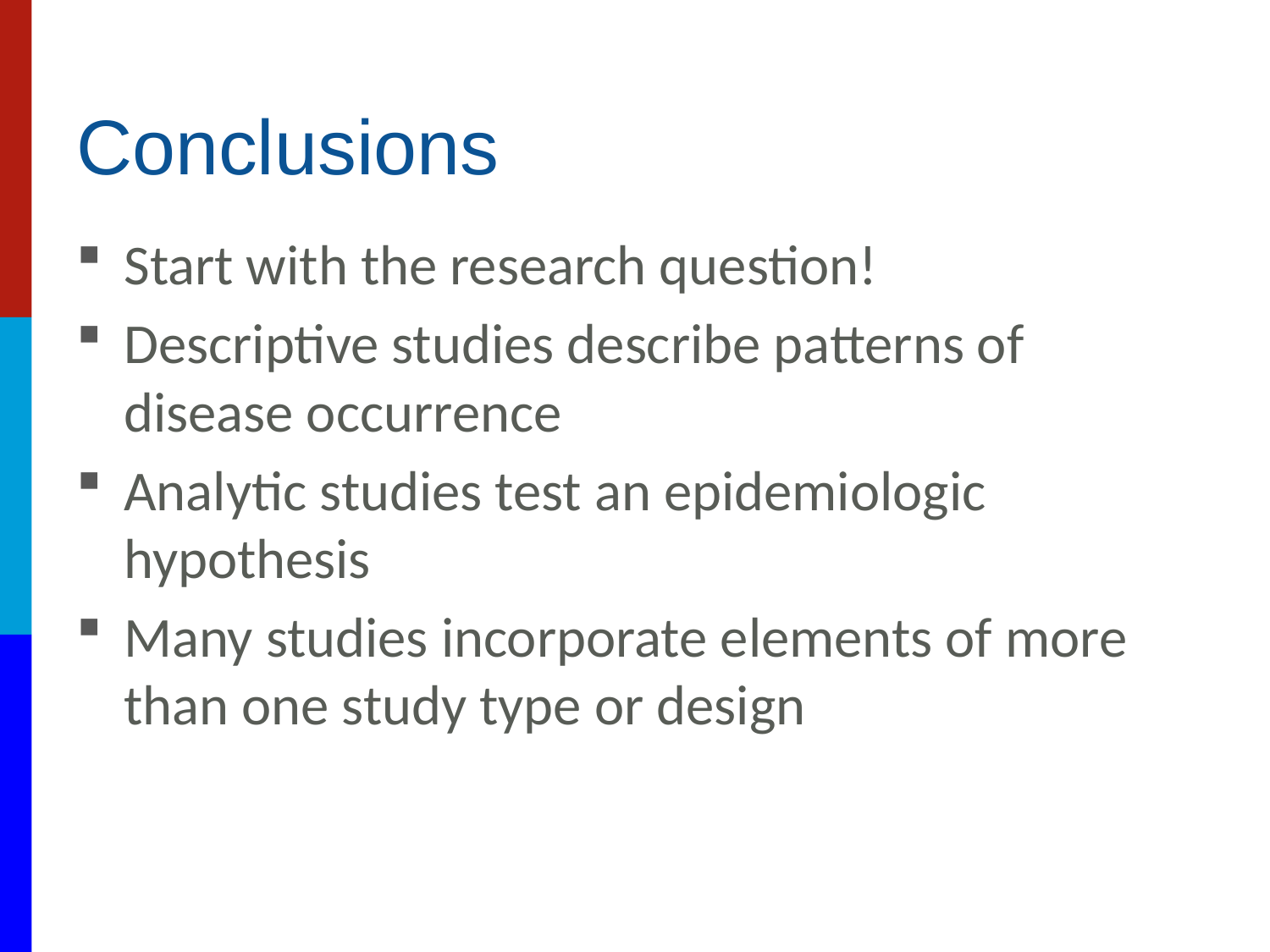

# Conclusions
Start with the research question!
Descriptive studies describe patterns of disease occurrence
Analytic studies test an epidemiologic hypothesis
Many studies incorporate elements of more than one study type or design